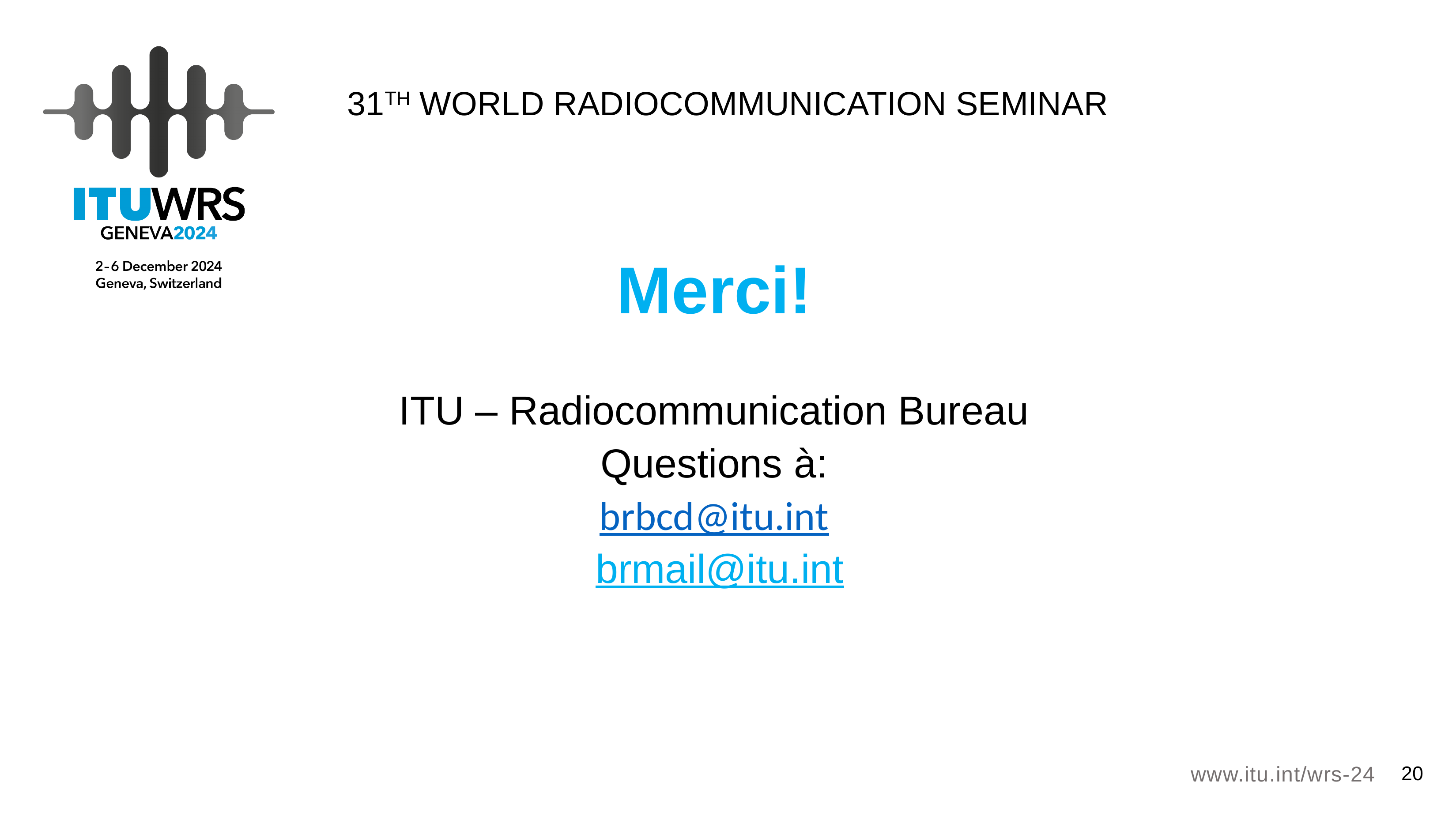

Merci!

ITU – Radiocommunication Bureau
Questions à:
brbcd@itu.int
 brmail@itu.int